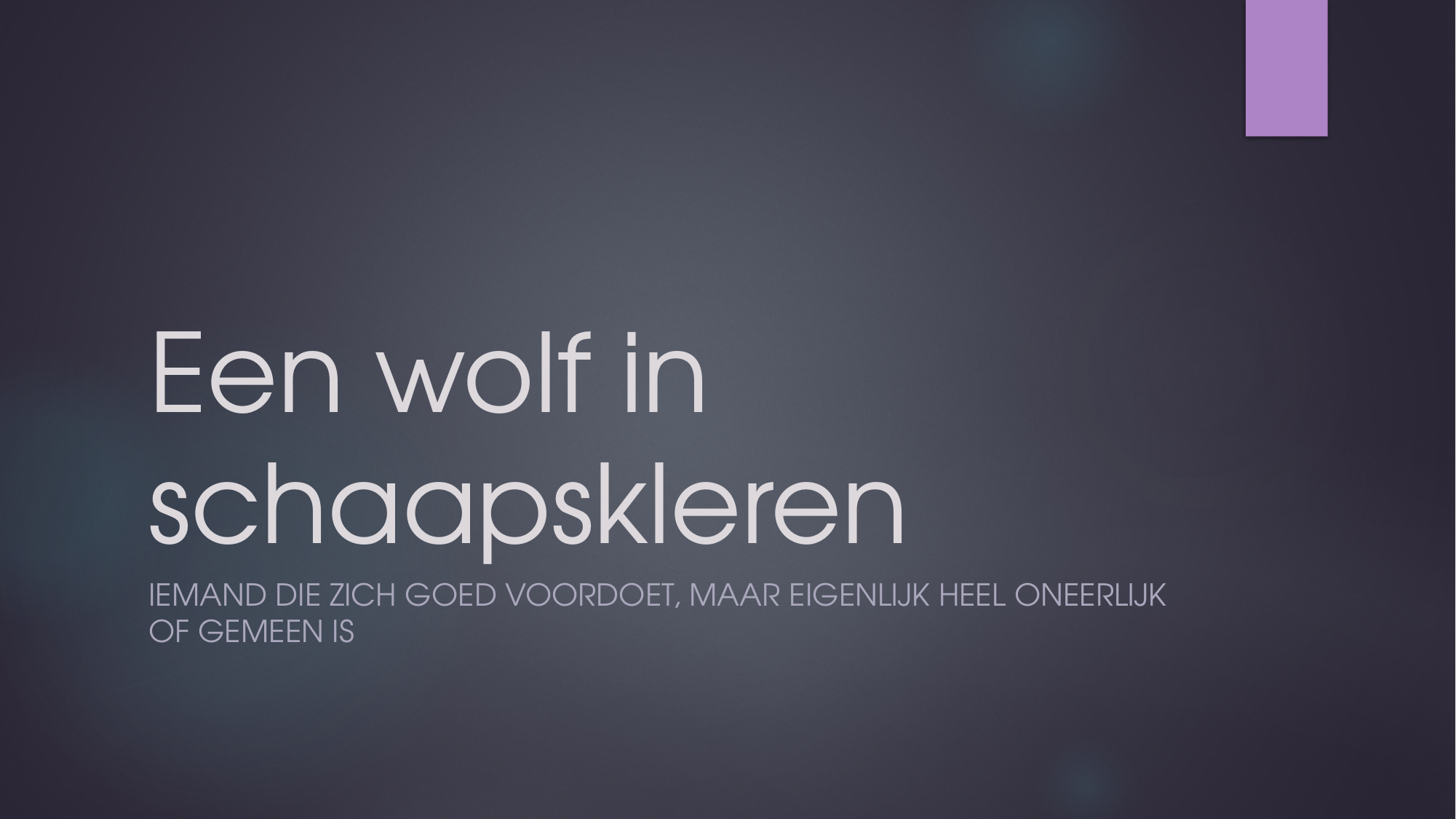

# Een wolf in schaapskleren
Iemand die zich goed voordoet, maar eigenlijk heel oneerlijk of gemeen is